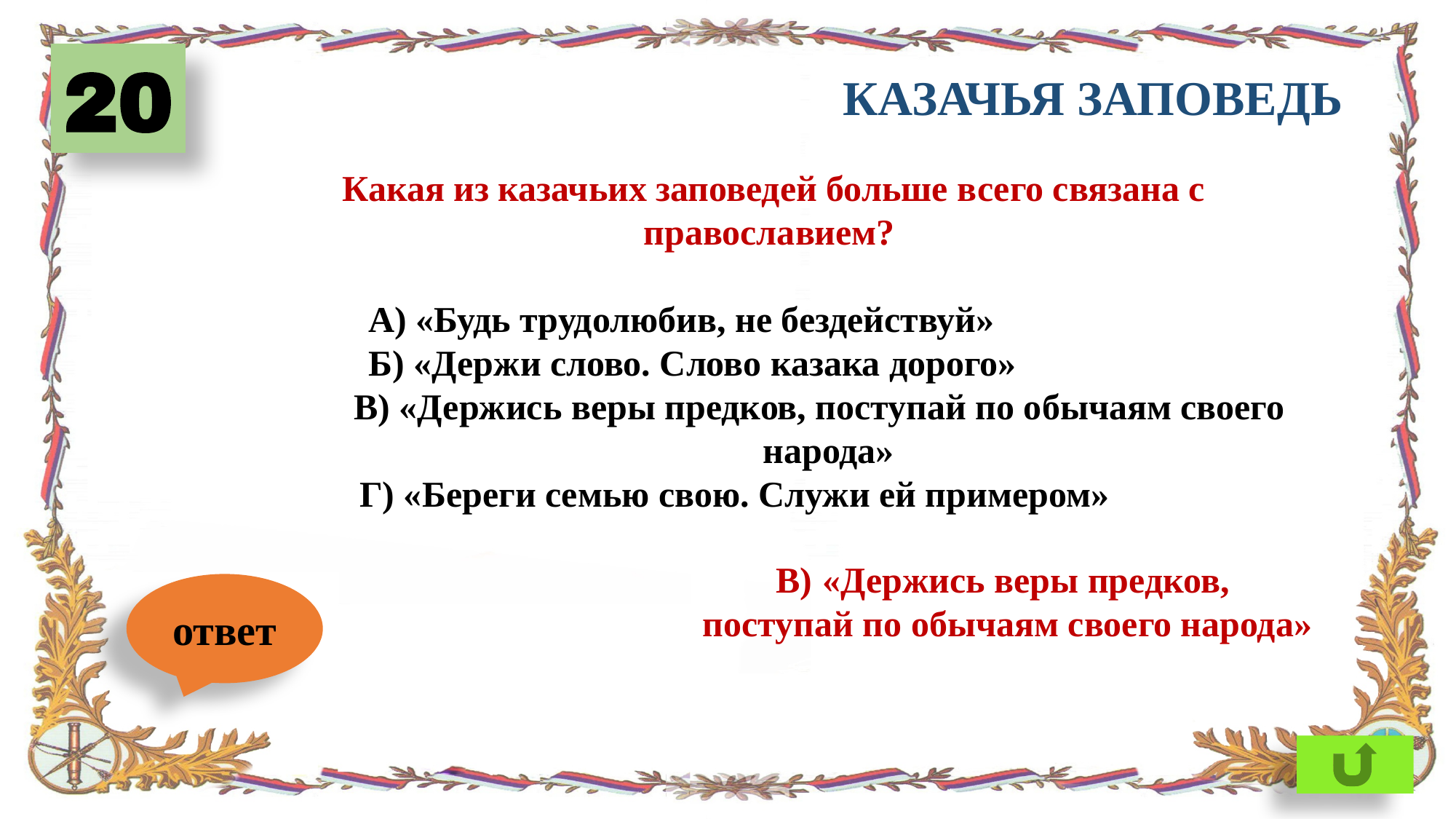

20
КАЗАЧЬЯ ЗАПОВЕДЬ
Какая из казачьих заповедей больше всего связана с православием?

               А) «Будь трудолюбив, не бездействуй»
               Б) «Держи слово. Слово казака дорого»
             В) «Держись веры предков, поступай по обычаям своего                народа»
              Г) «Береги семью свою. Служи ей примером»
В) «Держись веры предков,
поступай по обычаям своего народа»
ответ